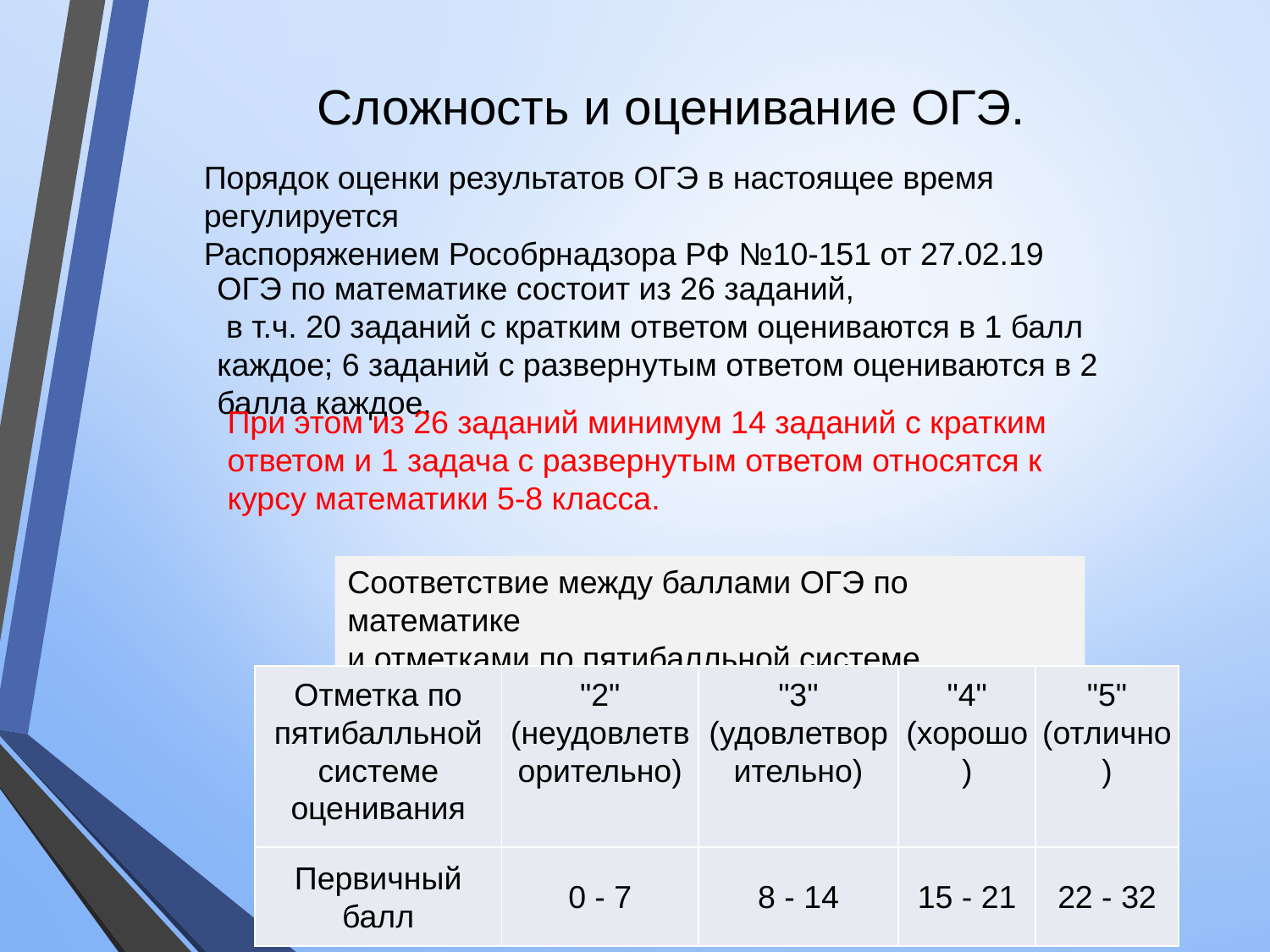

# Сложность и оценивание ОГЭ.
Порядок оценки результатов ОГЭ в настоящее время регулируется
Распоряжением Рособрнадзора РФ №10-151 от 27.02.19
ОГЭ по математике состоит из 26 заданий,
 в т.ч. 20 заданий с кратким ответом оцениваются в 1 балл каждое; 6 заданий с развернутым ответом оцениваются в 2 балла каждое.
При этом из 26 заданий минимум 14 заданий с кратким ответом и 1 задача с развернутым ответом относятся к курсу математики 5-8 класса.
Соответствие между баллами ОГЭ по математике
и отметками по пятибалльной системе оценивания.
| Отметка по пятибалльной системе оценивания | "2" (неудовлетворительно) | "3" (удовлетворительно) | "4" (хорошо) | "5" (отлично) |
| --- | --- | --- | --- | --- |
| Первичный балл | 0 - 7 | 8 - 14 | 15 - 21 | 22 - 32 |